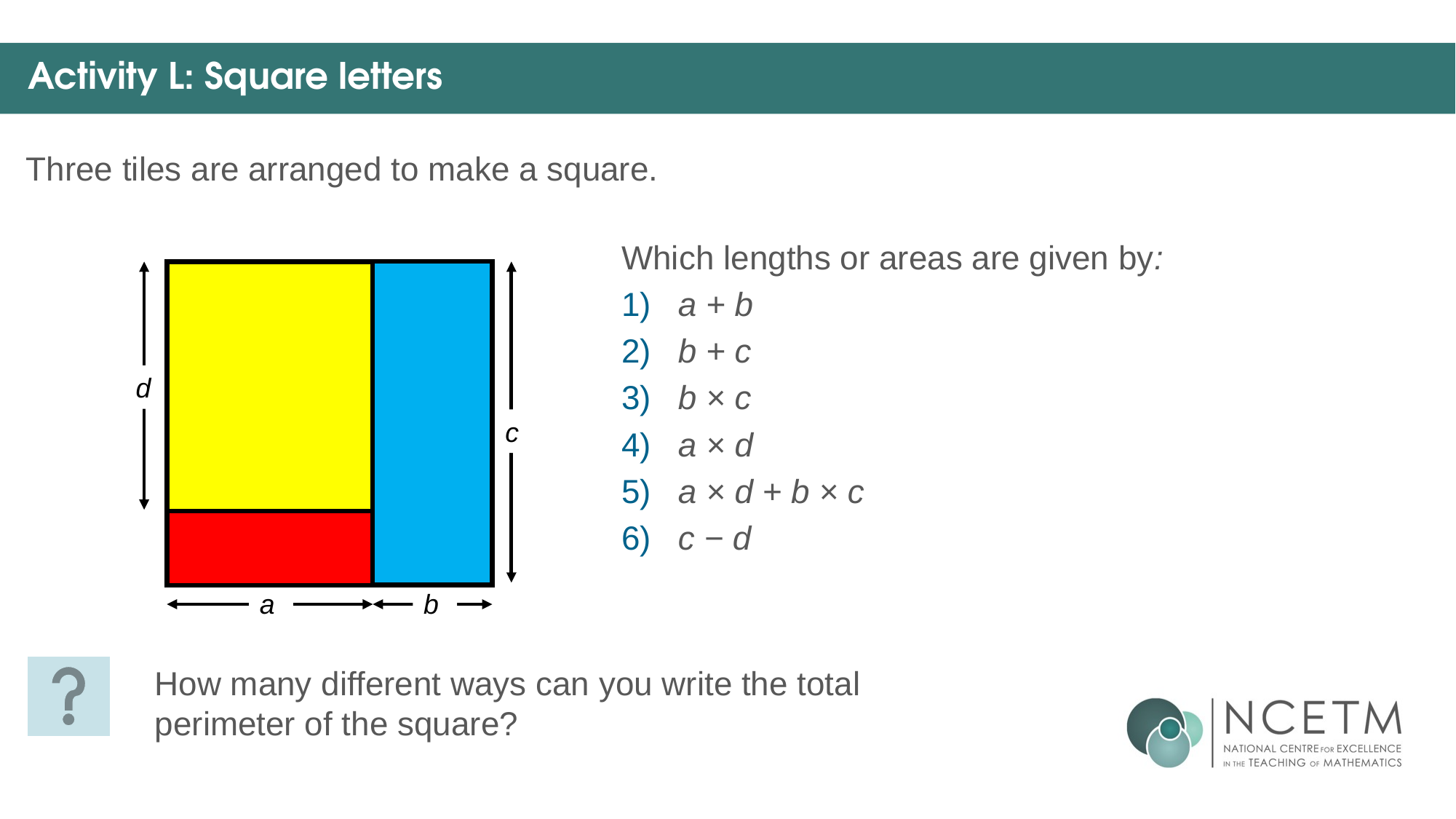

Activity L: Square letters

Three tiles are arranged to make a square.
Which lengths or areas are given by:
 a + b
 b + c
 b × c
 a × d
 a × d + b × c
 c − d

d
c

a
b

How many different ways can you write the total perimeter of the square?